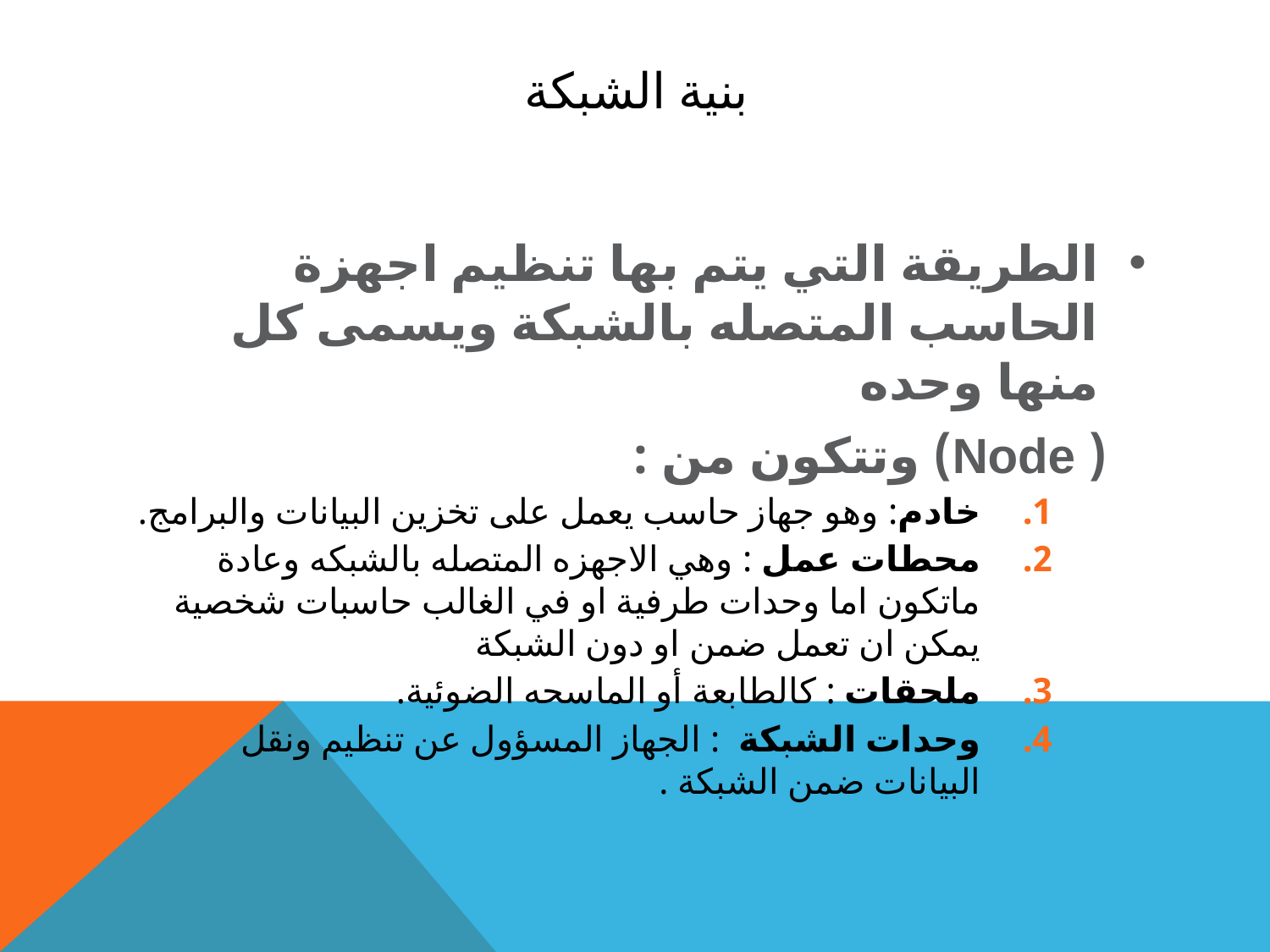

# بنية الشبكة

الطريقة التي يتم بها تنظيم اجهزة الحاسب المتصله بالشبكة ويسمى كل منها وحده
   ( Node) وتتكون من :
خادم: وهو جهاز حاسب يعمل على تخزين البيانات والبرامج.
محطات عمل : وهي الاجهزه المتصله بالشبكه وعادة ماتكون اما وحدات طرفية او في الغالب حاسبات شخصية يمكن ان تعمل ضمن او دون الشبكة
ملحقات : كالطابعة أو الماسحه الضوئية.
وحدات الشبكة  : الجهاز المسؤول عن تنظيم ونقل البيانات ضمن الشبكة .